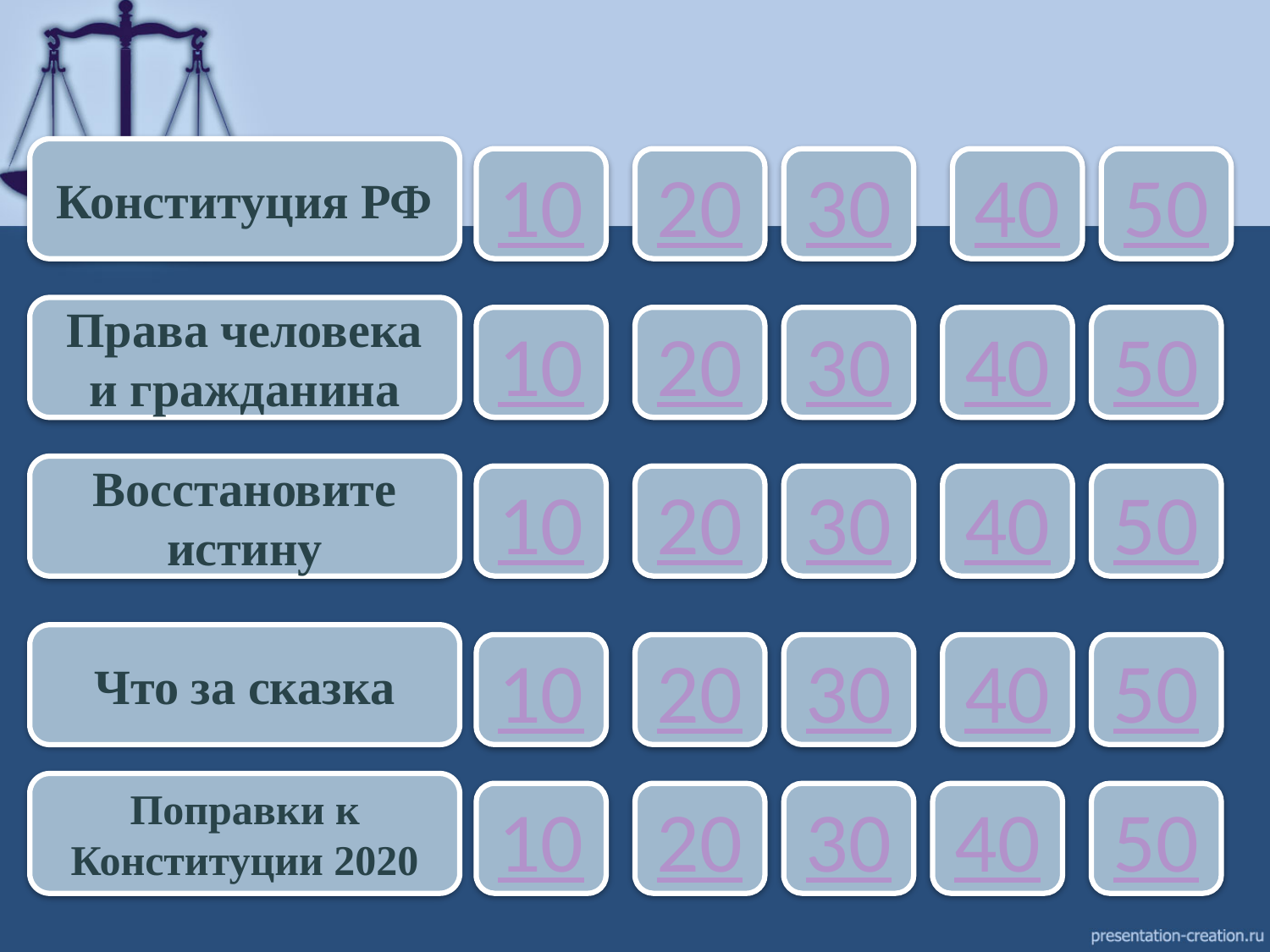

Конституция РФ
10
20
30
40
50
Права человека и гражданина
10
20
30
40
50
Восстановите истину
10
20
30
40
50
Что за сказка
10
20
30
40
50
Поправки к Конституции 2020
10
20
30
40
50